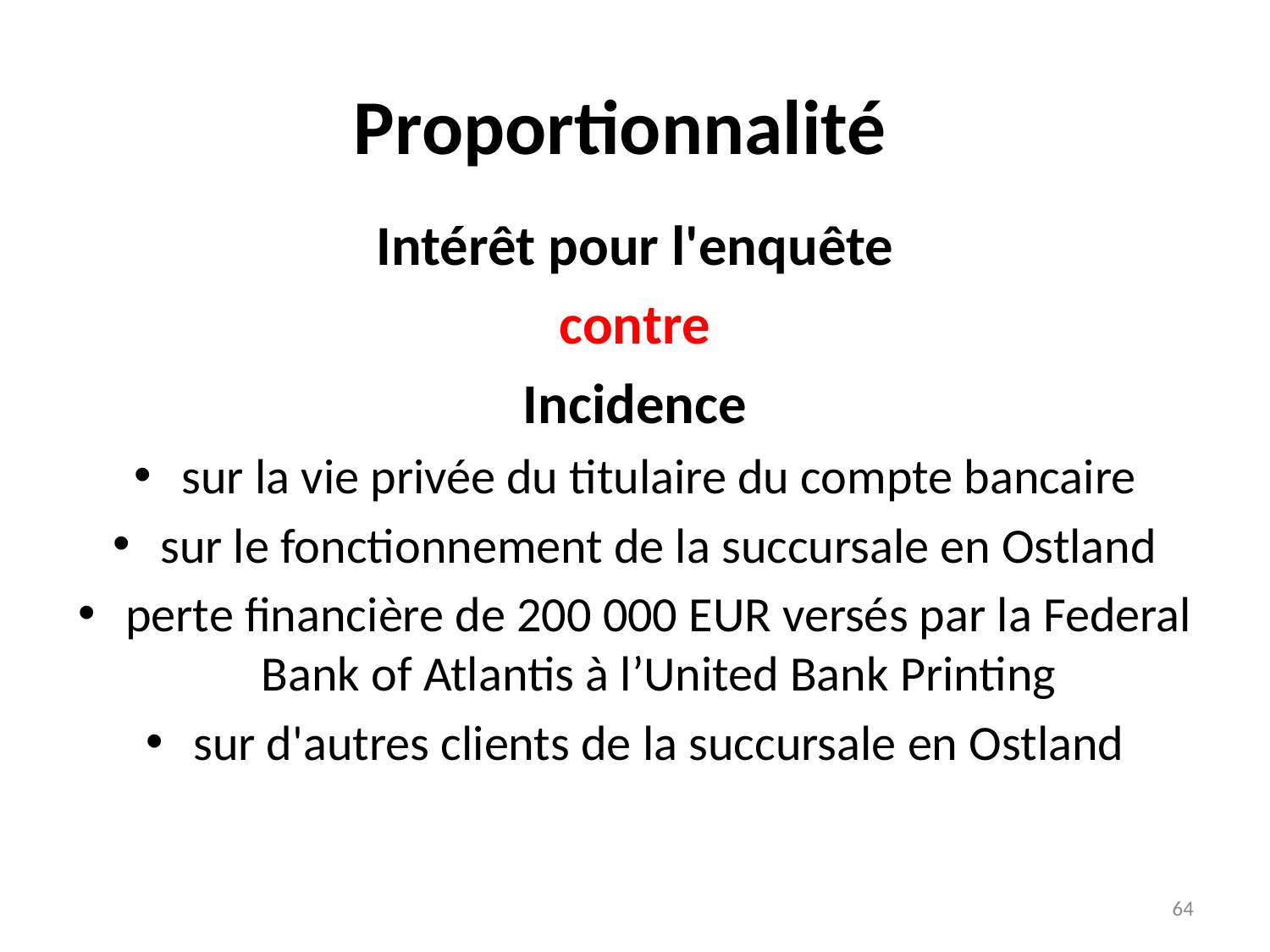

# Proportionnalité

Intérêt pour l'enquête
contre
Incidence
sur la vie privée du titulaire du compte bancaire
sur le fonctionnement de la succursale en Ostland
perte financière de 200 000 EUR versés par la Federal Bank of Atlantis à l’United Bank Printing
sur d'autres clients de la succursale en Ostland
64